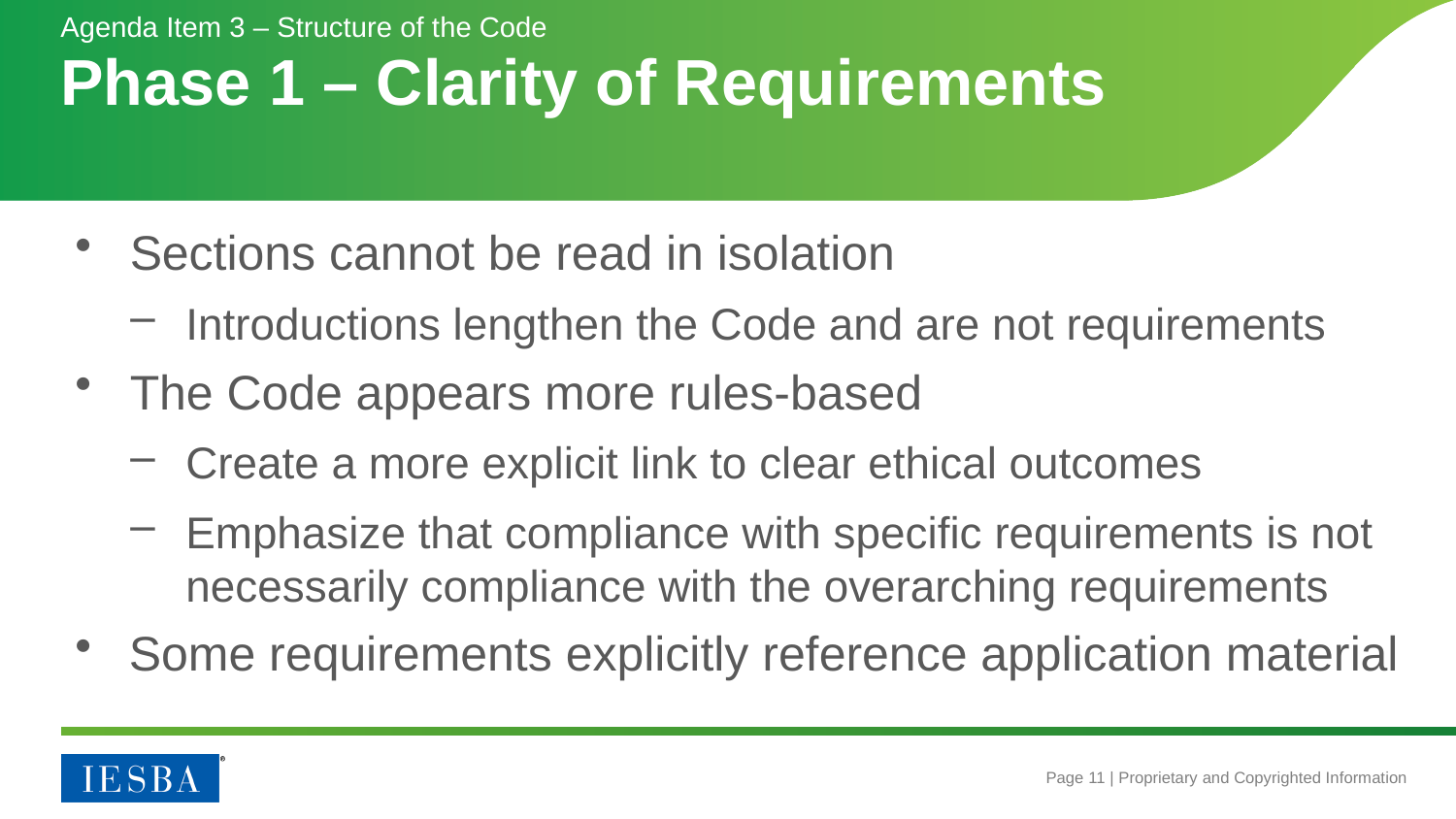

Agenda Item 3 – Structure of the Code
# Phase 1 – Clarity of Requirements
Sections cannot be read in isolation
Introductions lengthen the Code and are not requirements
The Code appears more rules-based
Create a more explicit link to clear ethical outcomes
Emphasize that compliance with specific requirements is not necessarily compliance with the overarching requirements
Some requirements explicitly reference application material